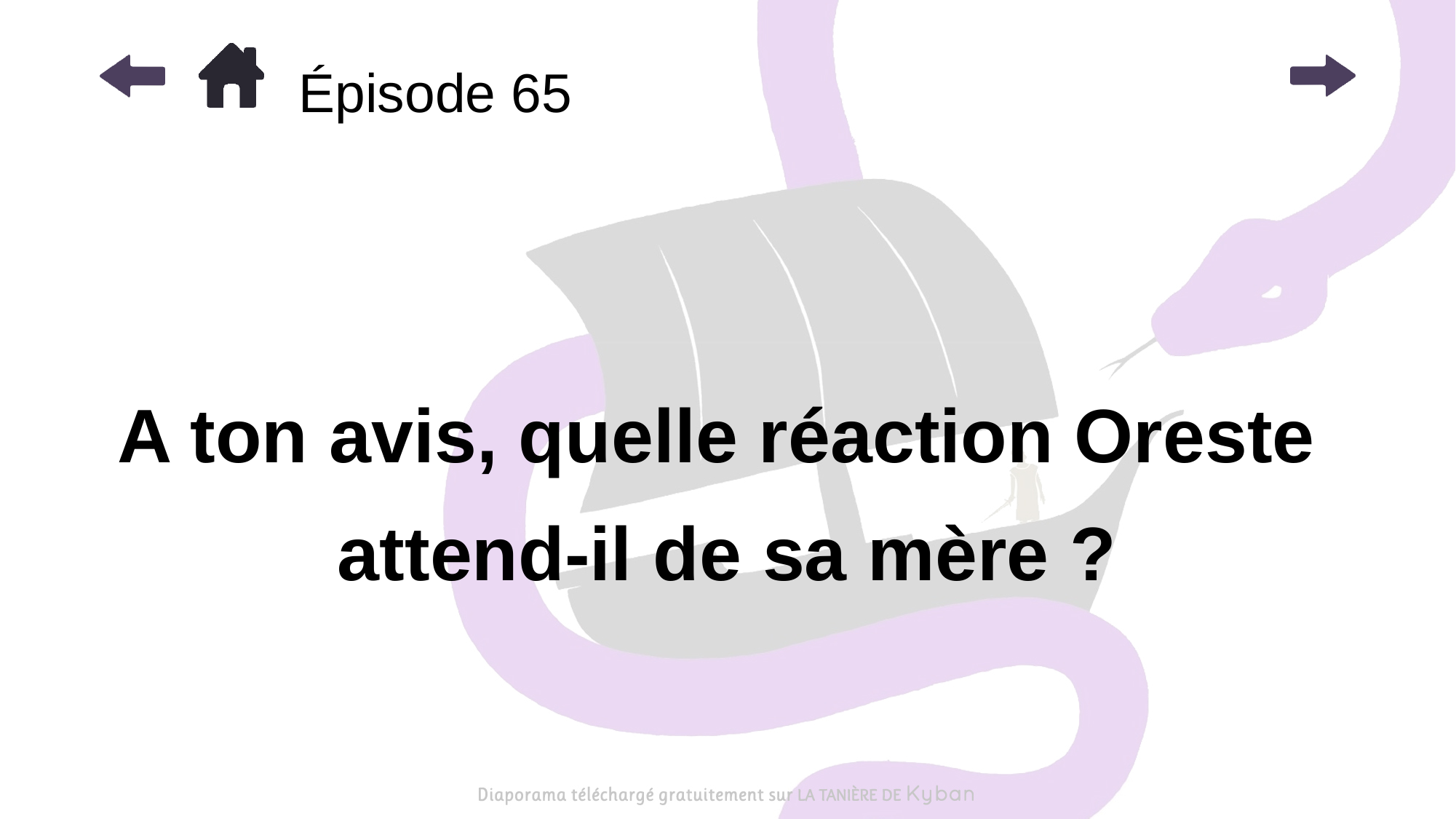

# Épisode 65
A ton avis, quelle réaction Oreste
attend-il de sa mère ?